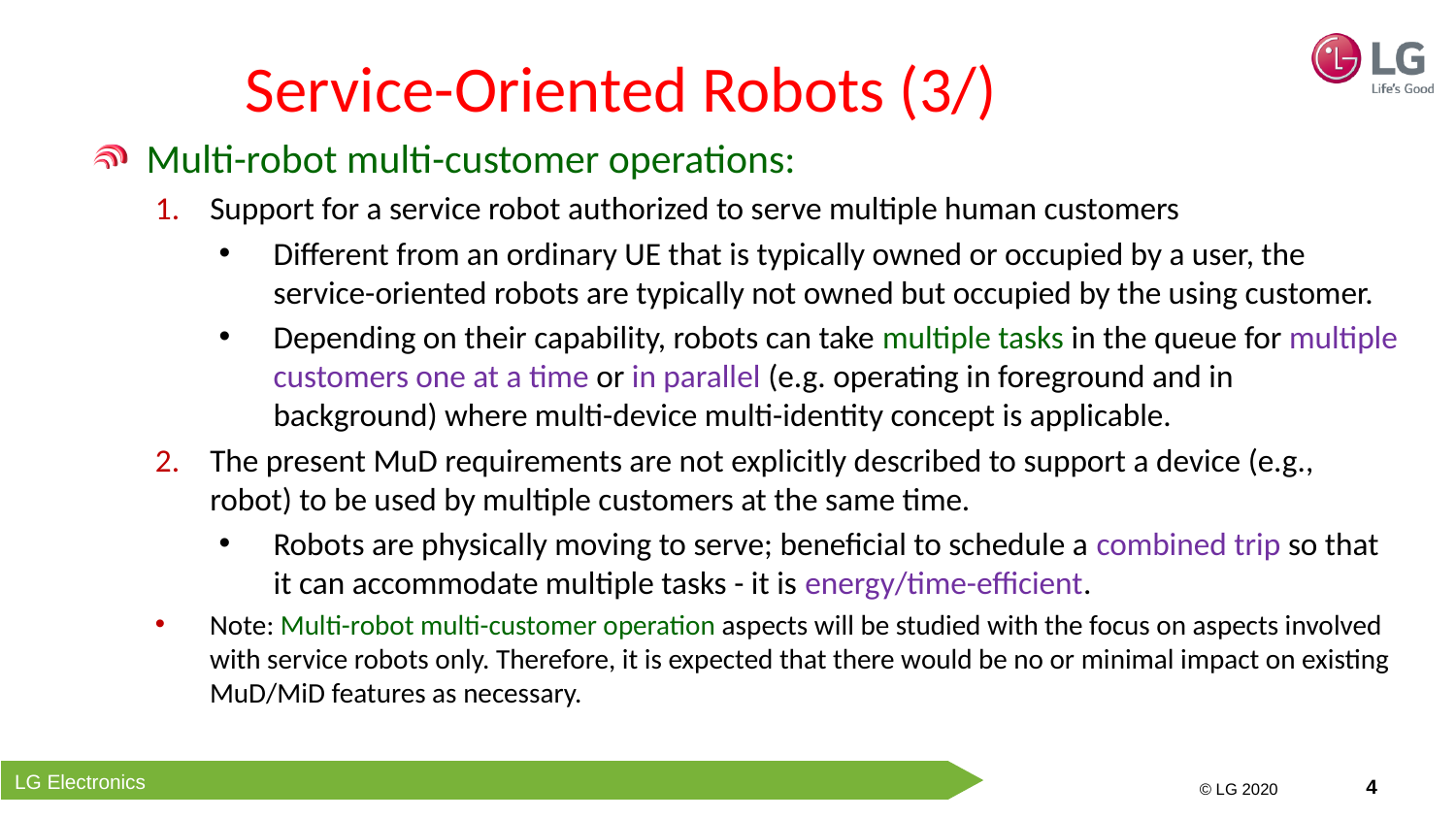

# Service-Oriented Robots (3/)
Multi-robot multi-customer operations:
Support for a service robot authorized to serve multiple human customers
Different from an ordinary UE that is typically owned or occupied by a user, the service-oriented robots are typically not owned but occupied by the using customer.
Depending on their capability, robots can take multiple tasks in the queue for multiple customers one at a time or in parallel (e.g. operating in foreground and in background) where multi-device multi-identity concept is applicable.
The present MuD requirements are not explicitly described to support a device (e.g., robot) to be used by multiple customers at the same time.
Robots are physically moving to serve; beneficial to schedule a combined trip so that it can accommodate multiple tasks - it is energy/time-efficient.
Note: Multi-robot multi-customer operation aspects will be studied with the focus on aspects involved with service robots only. Therefore, it is expected that there would be no or minimal impact on existing MuD/MiD features as necessary.